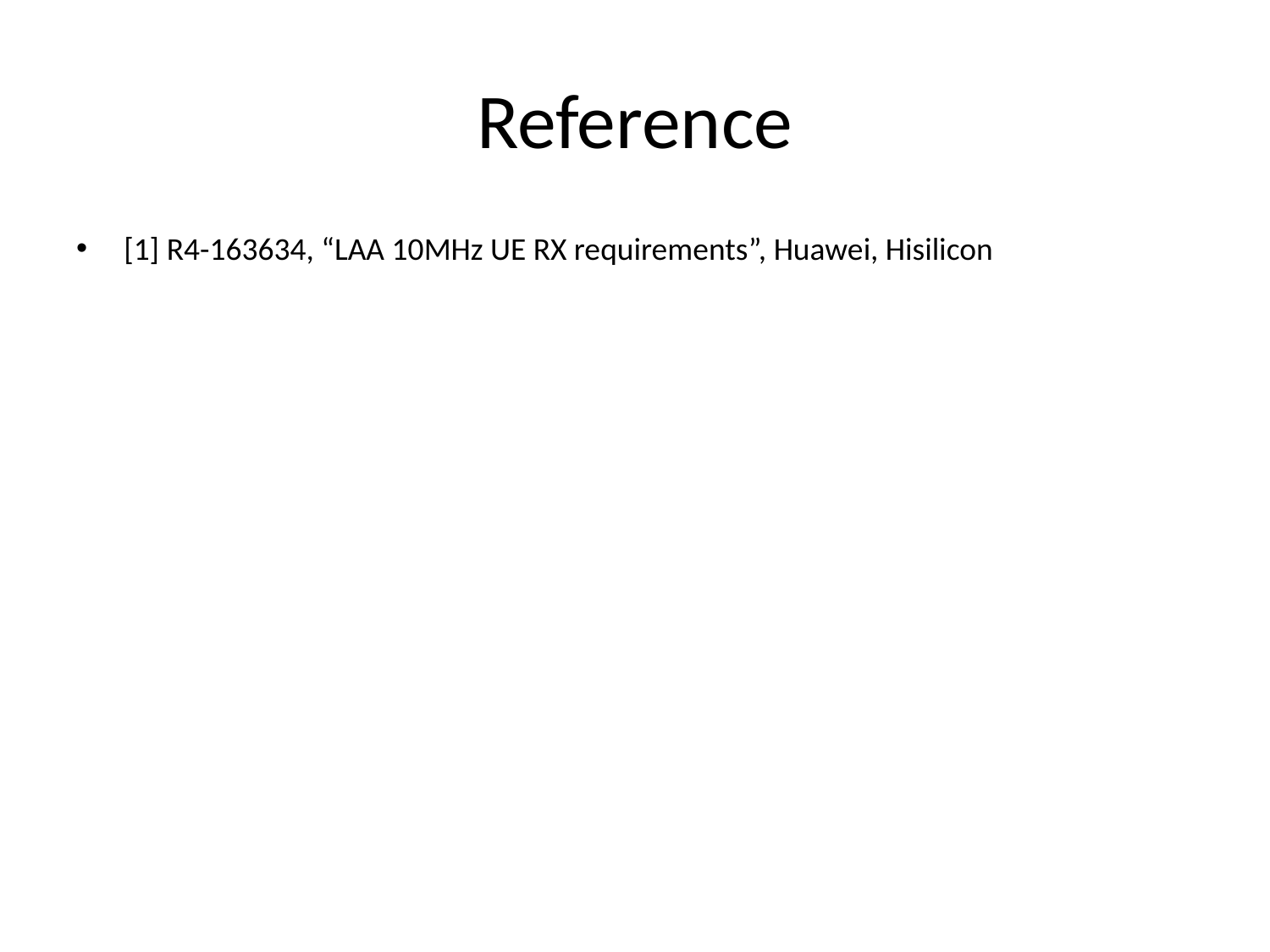

# Reference
[1] R4-163634, “LAA 10MHz UE RX requirements”, Huawei, Hisilicon